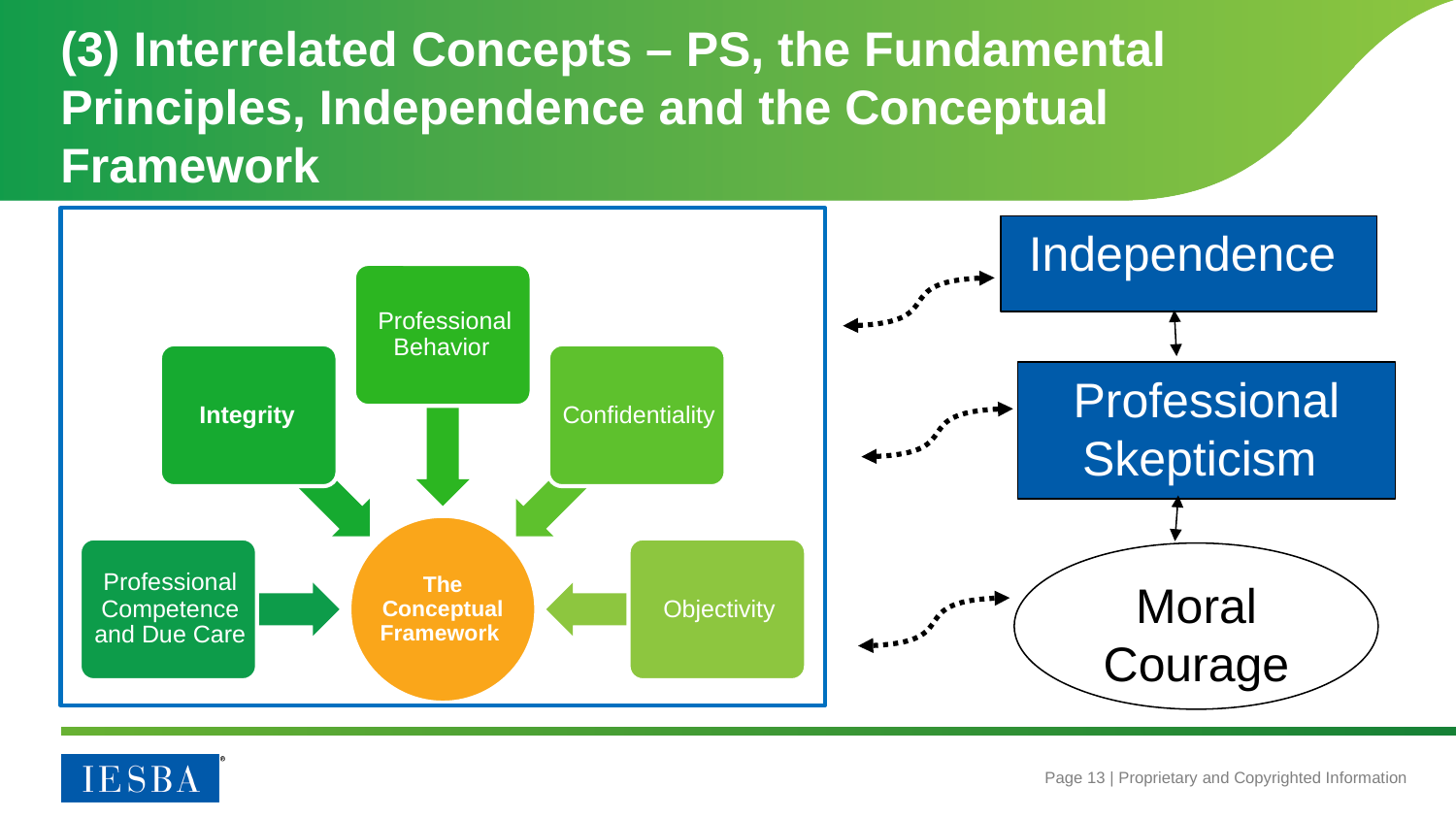

# (3) Interrelated Concepts – PS, the Fundamental Principles, Independence and the Conceptual Framework

Independence
The Conceptual Framework
Professional Competence and Due Care
Integrity
Professional Behavior
Confidentiality
Objectivity
Professional Skepticism
Moral Courage